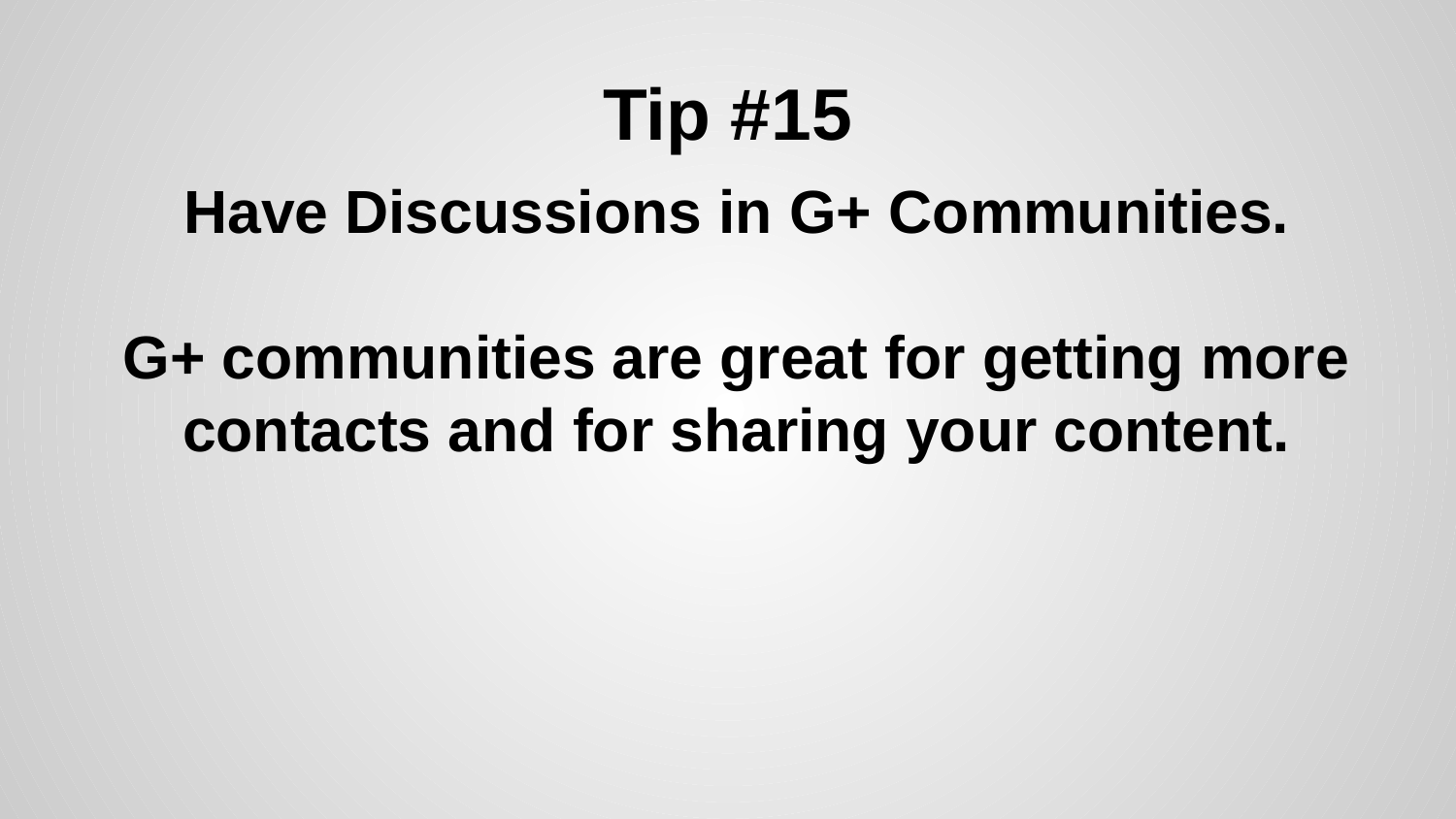

# Tip #15

Have Discussions in G+ Communities.

G+ communities are great for getting more contacts and for sharing your content.